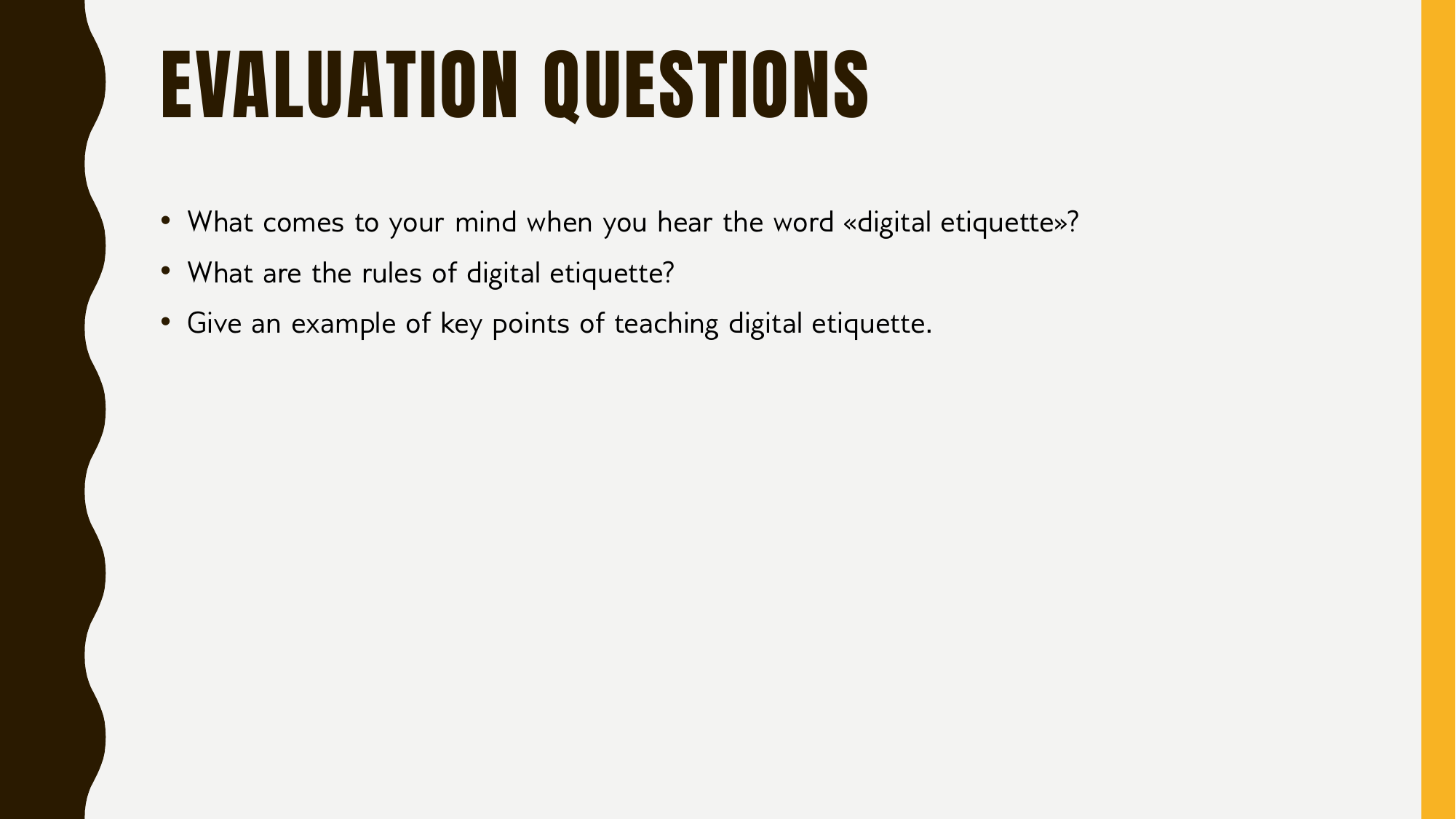

# Evaluatıon questıons
What comes to your mind when you hear the word «digital etiquette»?
What are the rules of digital etiquette?
Give an example of key points of teaching digital etiquette.